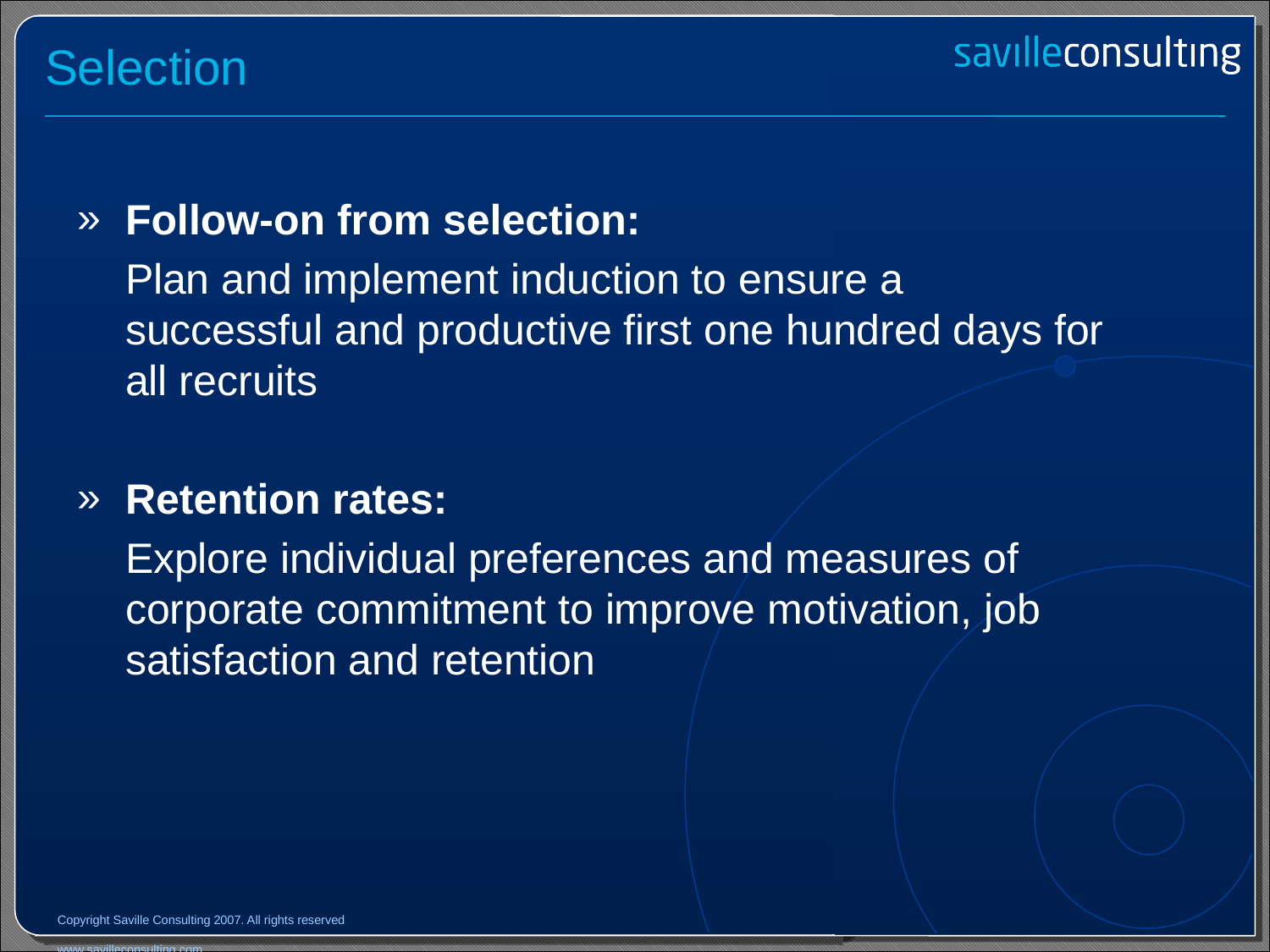

# Selection
Follow-on from selection:
	Plan and implement induction to ensure a successful and productive first one hundred days for all recruits

Retention rates:
	Explore individual preferences and measures of corporate commitment to improve motivation, job satisfaction and retention